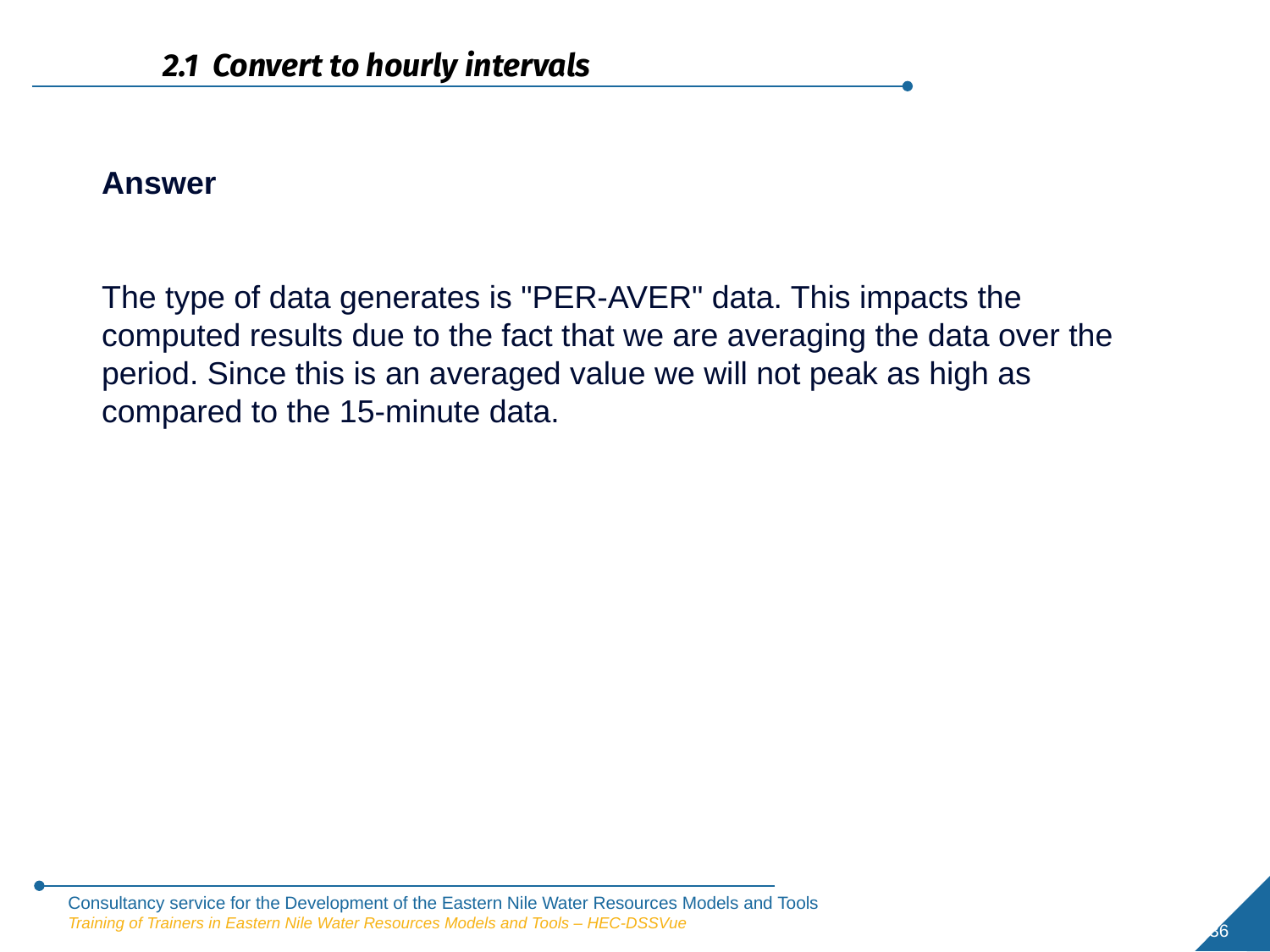

2.1  Convert to hourly intervals
Answer

The type of data generates is "PER-AVER" data. This impacts the computed results due to the fact that we are averaging the data over the period. Since this is an averaged value we will not peak as high as compared to the 15-minute data.